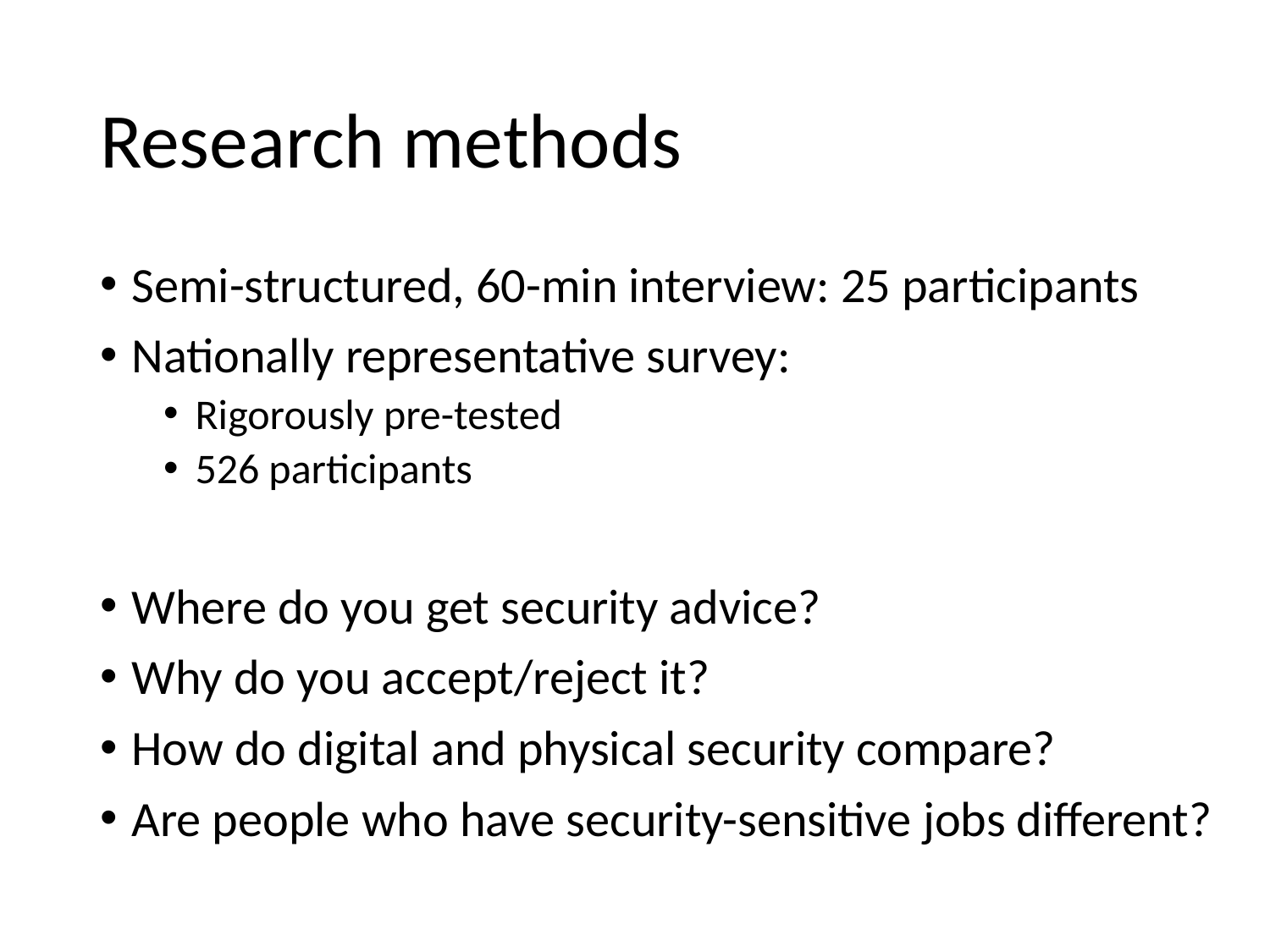

# Research methods
Semi-structured, 60-min interview: 25 participants
Nationally representative survey:
Rigorously pre-tested
526 participants

Where do you get security advice?
Why do you accept/reject it?
How do digital and physical security compare?
Are people who have security-sensitive jobs different?